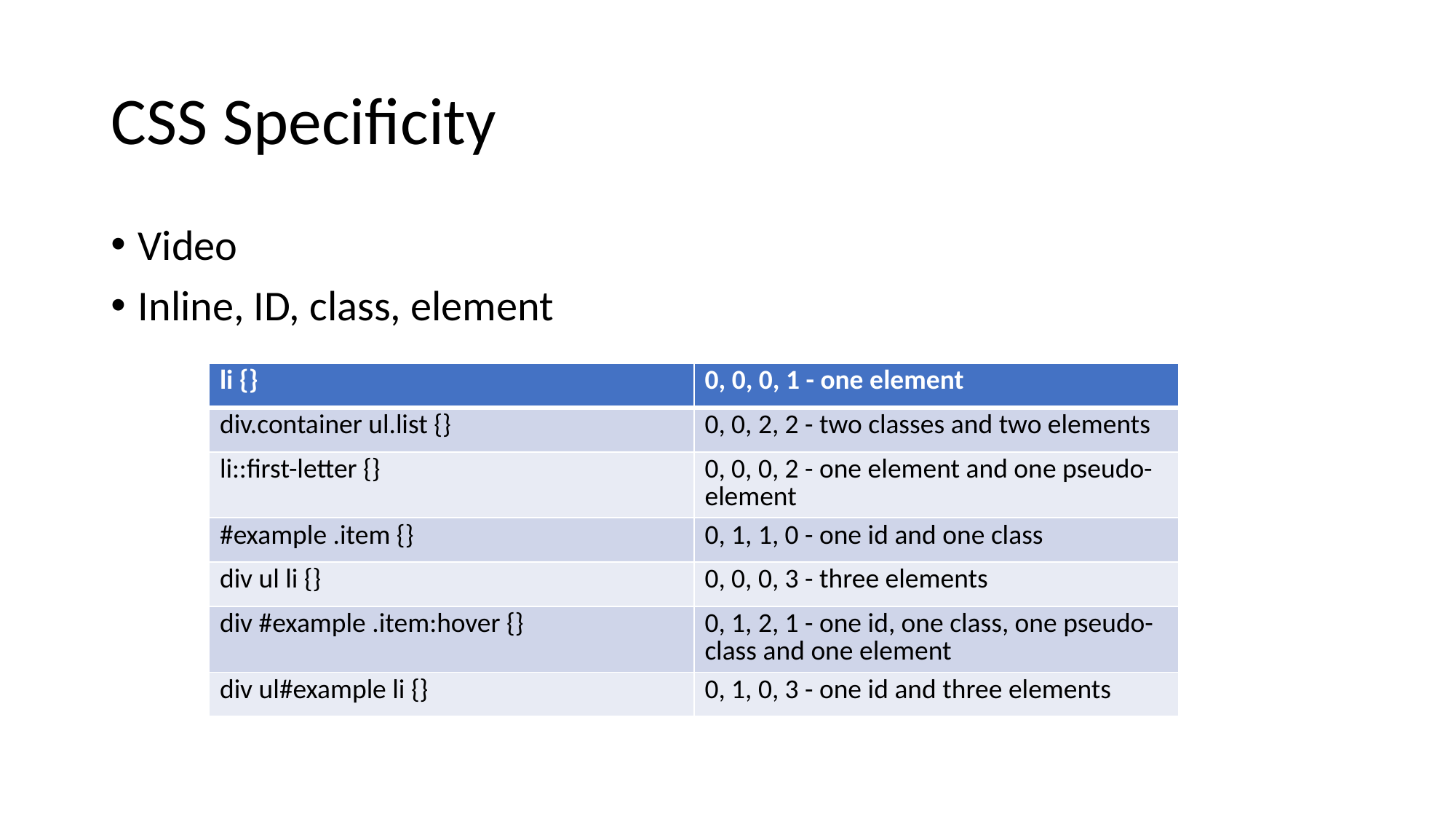

# CSS Specificity
Video
Inline, ID, class, element
| li {} | 0, 0, 0, 1 - one element |
| --- | --- |
| div.container ul.list {} | 0, 0, 2, 2 - two classes and two elements |
| li::first-letter {} | 0, 0, 0, 2 - one element and one pseudo-element |
| #example .item {} | 0, 1, 1, 0 - one id and one class |
| div ul li {} | 0, 0, 0, 3 - three elements |
| div #example .item:hover {} | 0, 1, 2, 1 - one id, one class, one pseudo-class and one element |
| div ul#example li {} | 0, 1, 0, 3 - one id and three elements |